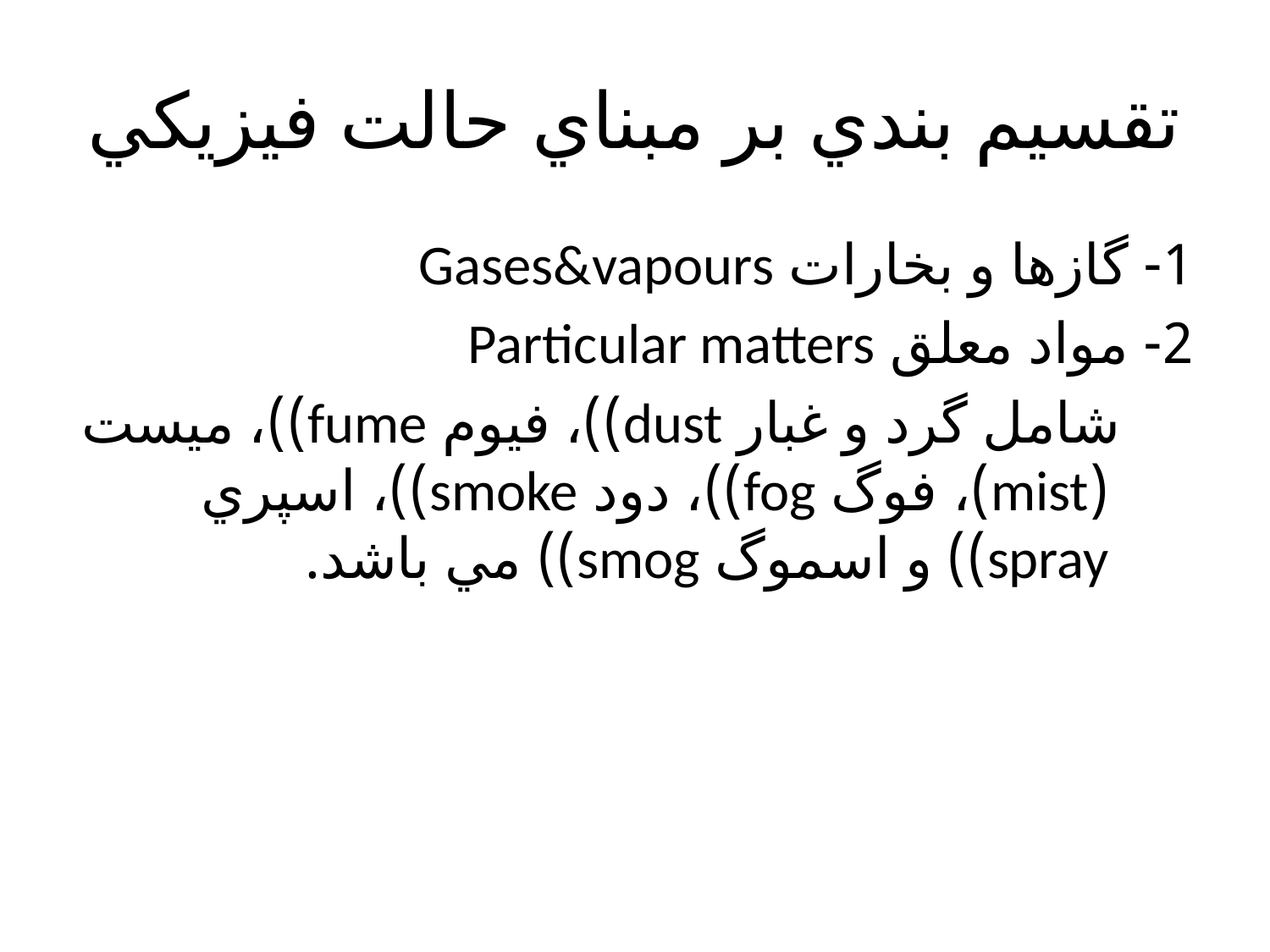

# تقسيم بندي بر مبناي حالت فيزيكي
1- گازها و بخارات Gases&vapours
2- مواد معلق Particular matters
     شامل گرد و غبار dust))، فيوم fume))، ميست (mist)، فوگ fog))، دود smoke))، اسپري spray)) و اسموگ smog)) مي باشد.